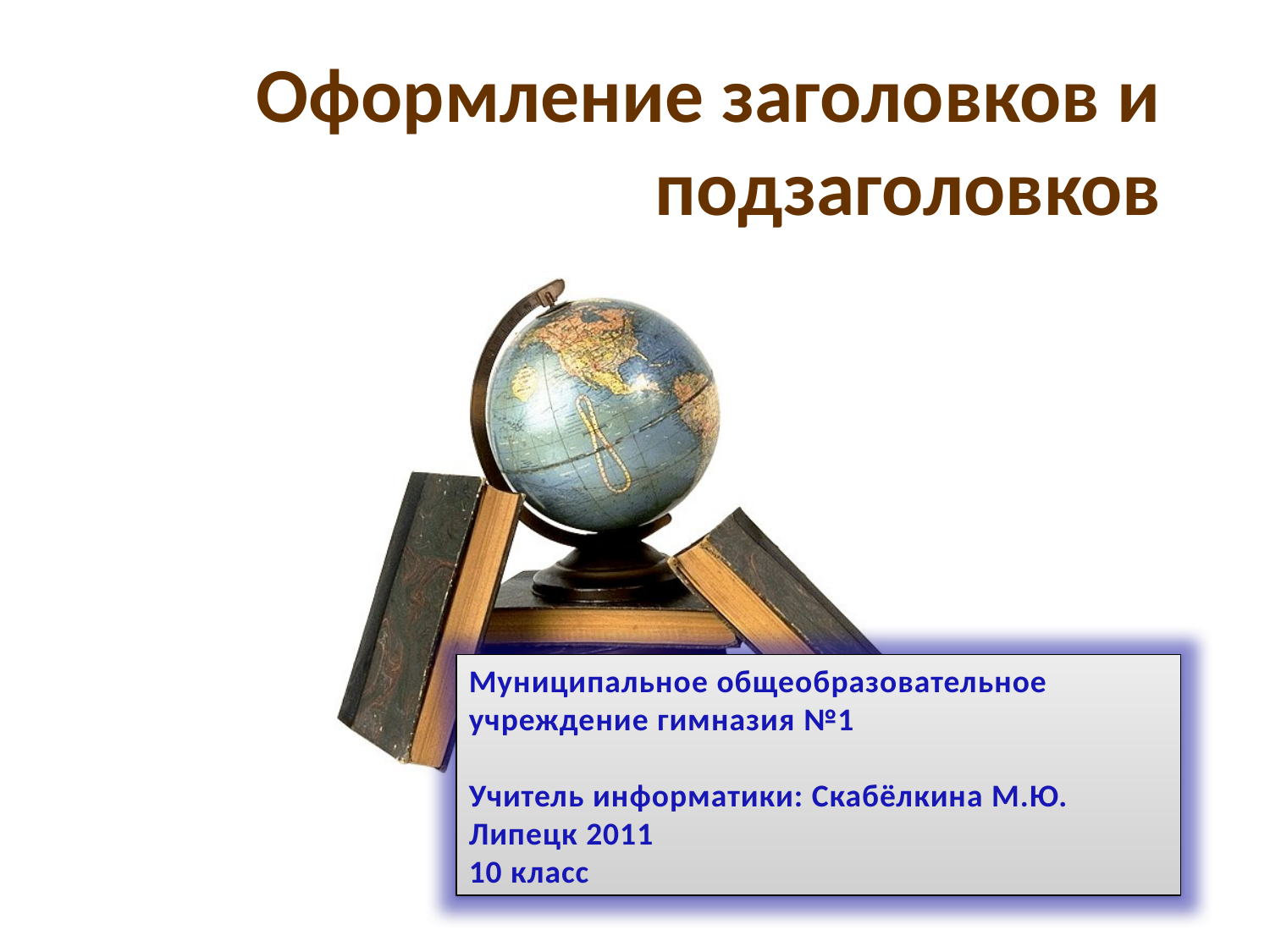

# Оформление заголовков и подзаголовков
Муниципальное общеобразовательное учреждение гимназия №1

Учитель информатики: Скабёлкина М.Ю.
Липецк 2011
10 класс